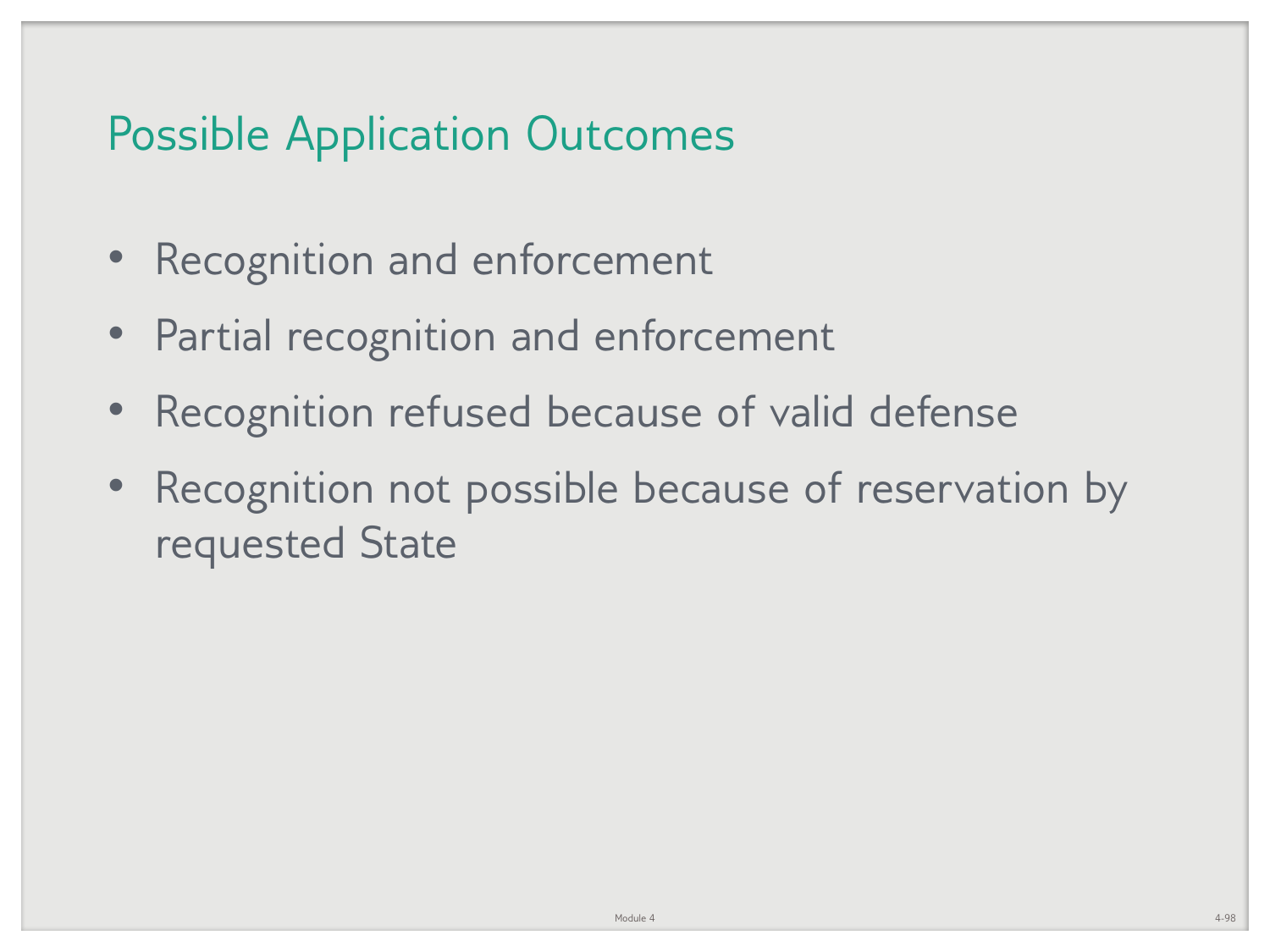

# Possible Application Outcomes
Recognition and enforcement
Partial recognition and enforcement
Recognition refused because of valid defense
Recognition not possible because of reservation by requested State

Module 4
4-98